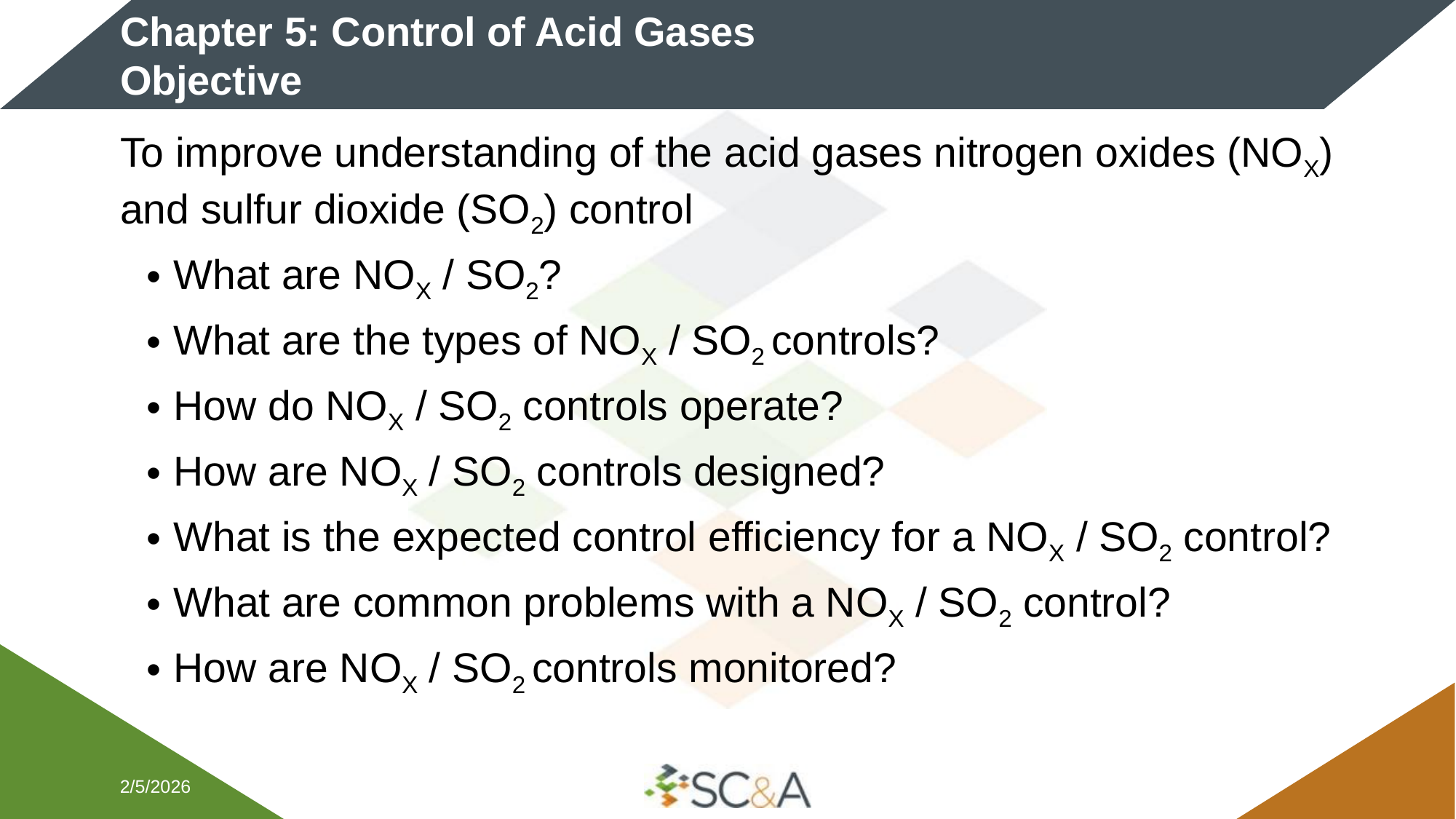

# Chapter 5: Control of Acid Gases Objective
To improve understanding of the acid gases nitrogen oxides (NOX) and sulfur dioxide (SO2) control
What are NOX / SO2?
What are the types of NOX / SO2 controls?
How do NOX / SO2 controls operate?
How are NOX / SO2 controls designed?
What is the expected control efficiency for a NOX / SO2 control?
What are common problems with a NOX / SO2 control?
How are NOX / SO2 controls monitored?
2/5/2026